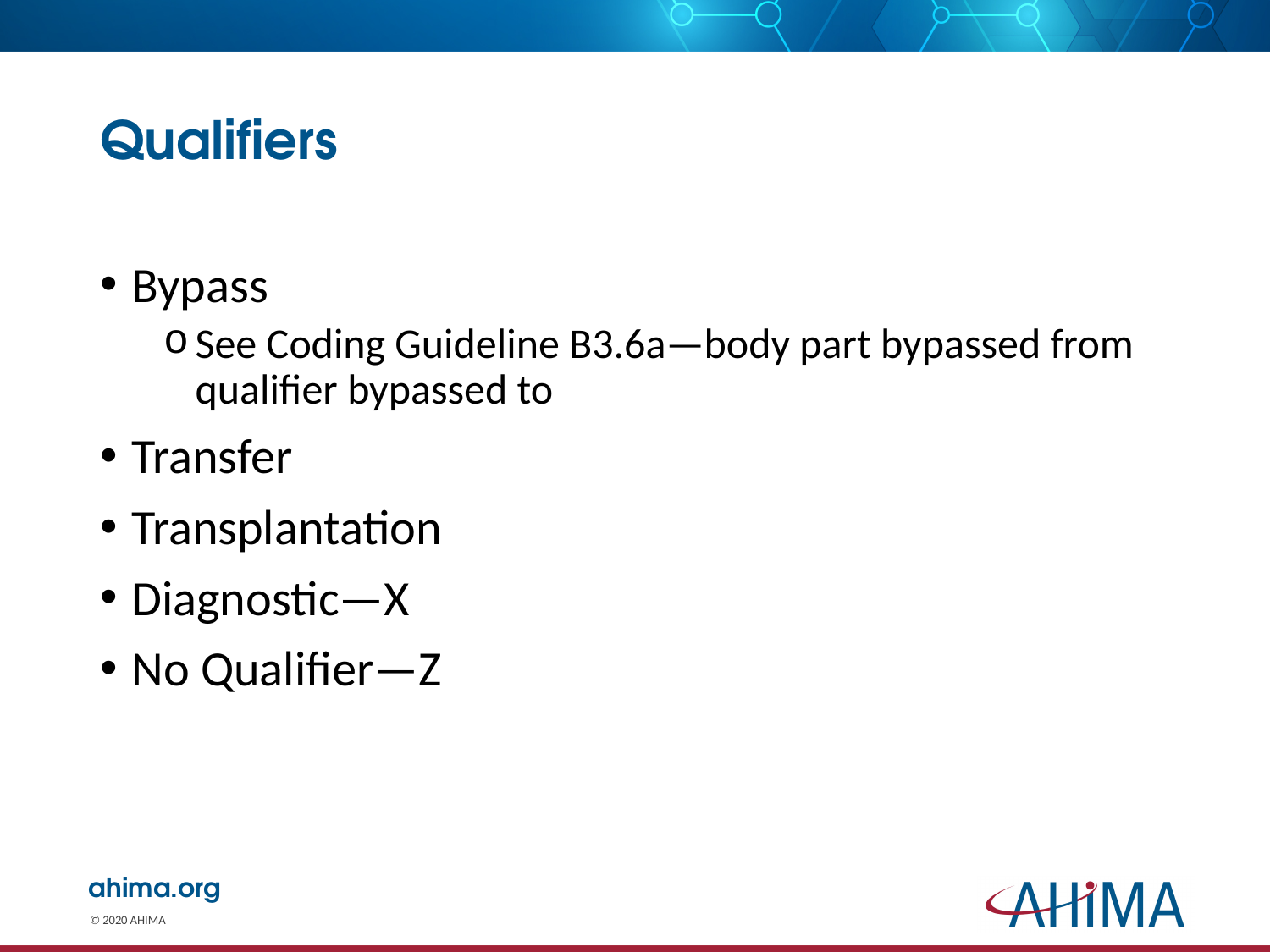

# Qualifiers
Bypass
See Coding Guideline B3.6a—body part bypassed from qualifier bypassed to
Transfer
Transplantation
Diagnostic—X
No Qualifier—Z